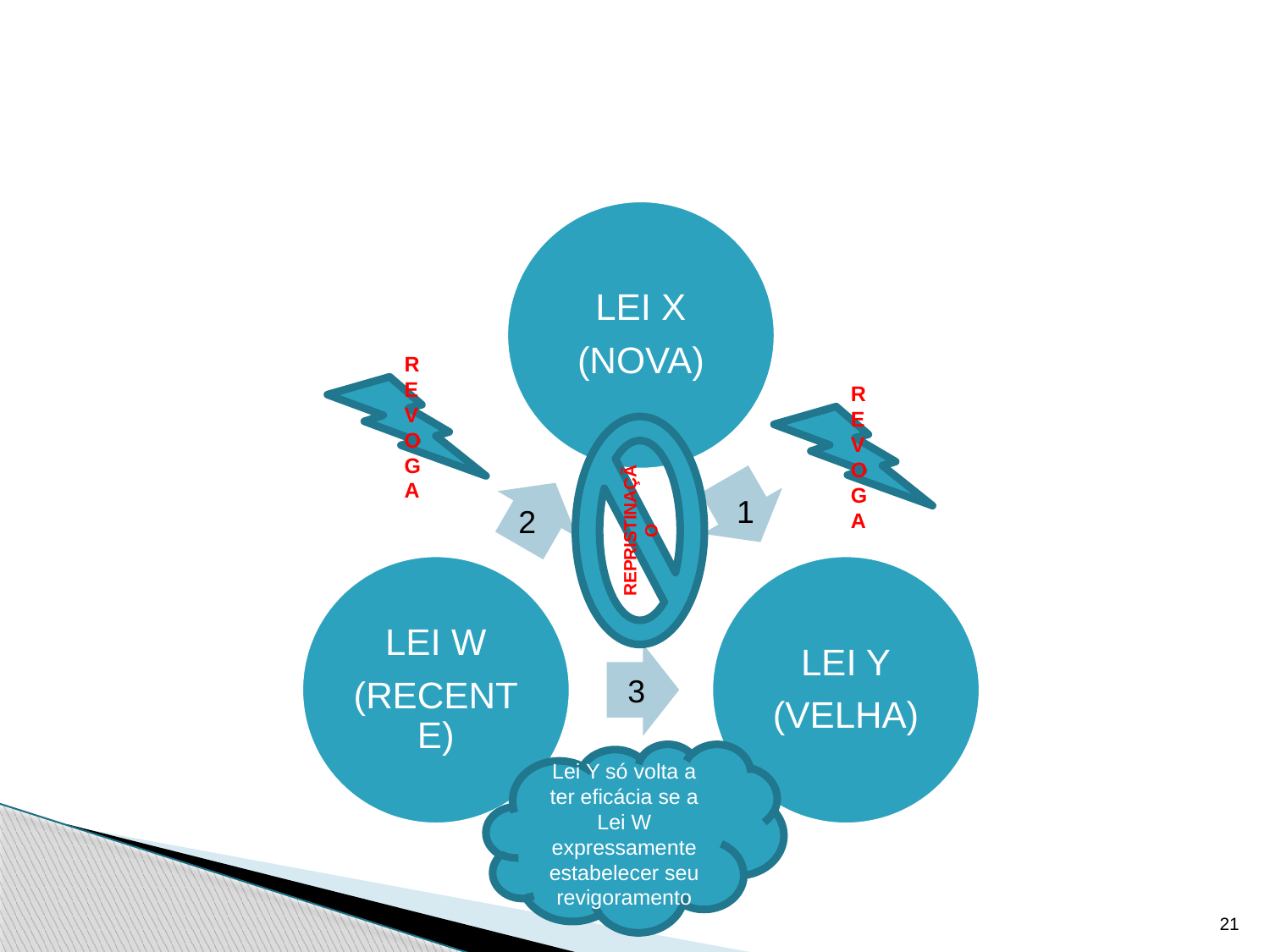

LEI X
(NOVA)

LEI Y
(VELHA)

LEI W
(RECENTE)

REVOGA
REVOGA
REPRISTINAÇÃO
1
2
3
Lei Y só volta a ter eficácia se a Lei W expressamente estabelecer seu revigoramento

21